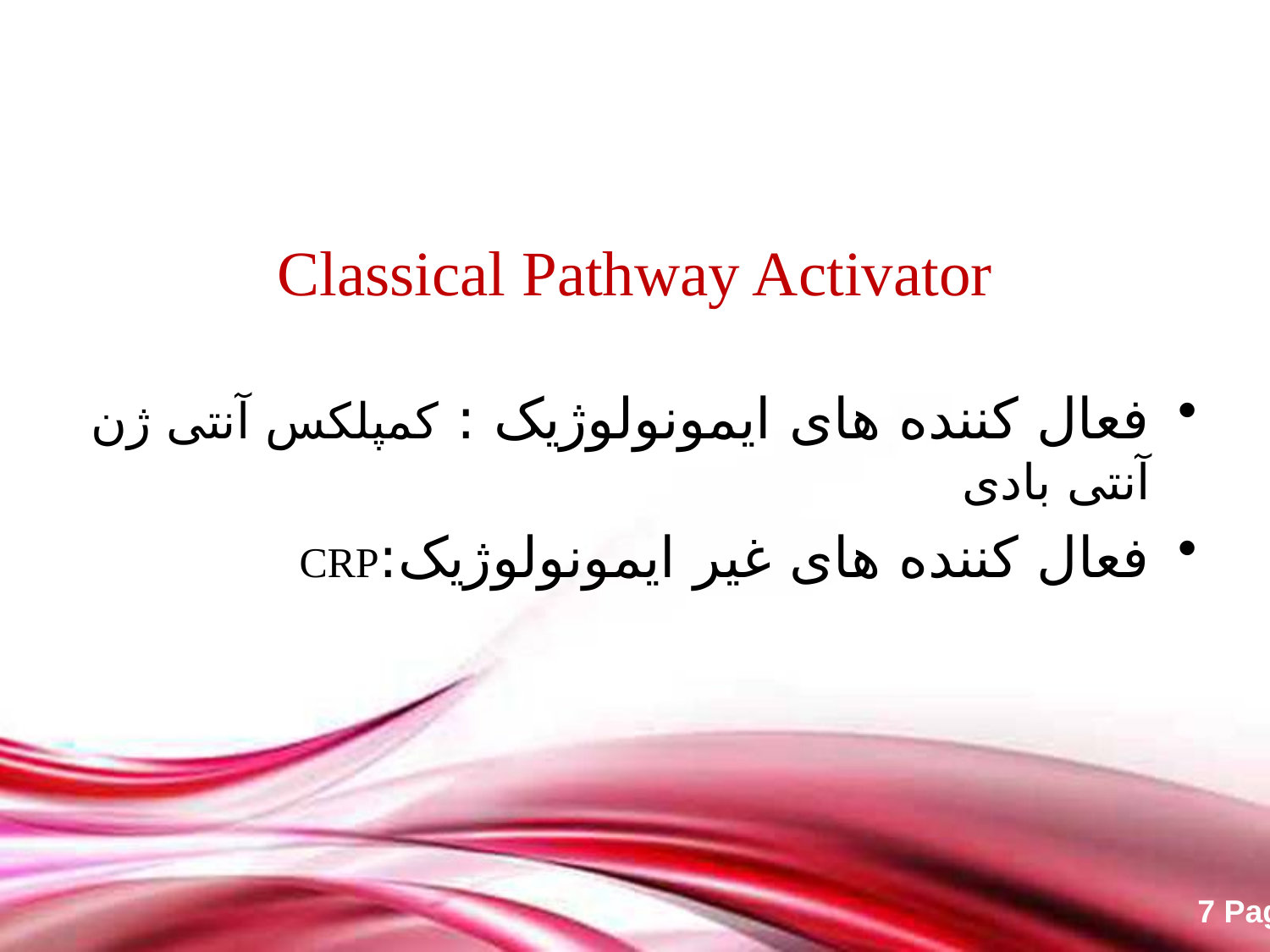

# Classical Pathway Activator
فعال کننده های ایمونولوژیک : کمپلکس آنتی ژن آنتی بادی
فعال کننده های غیر ایمونولوژیک:CRP